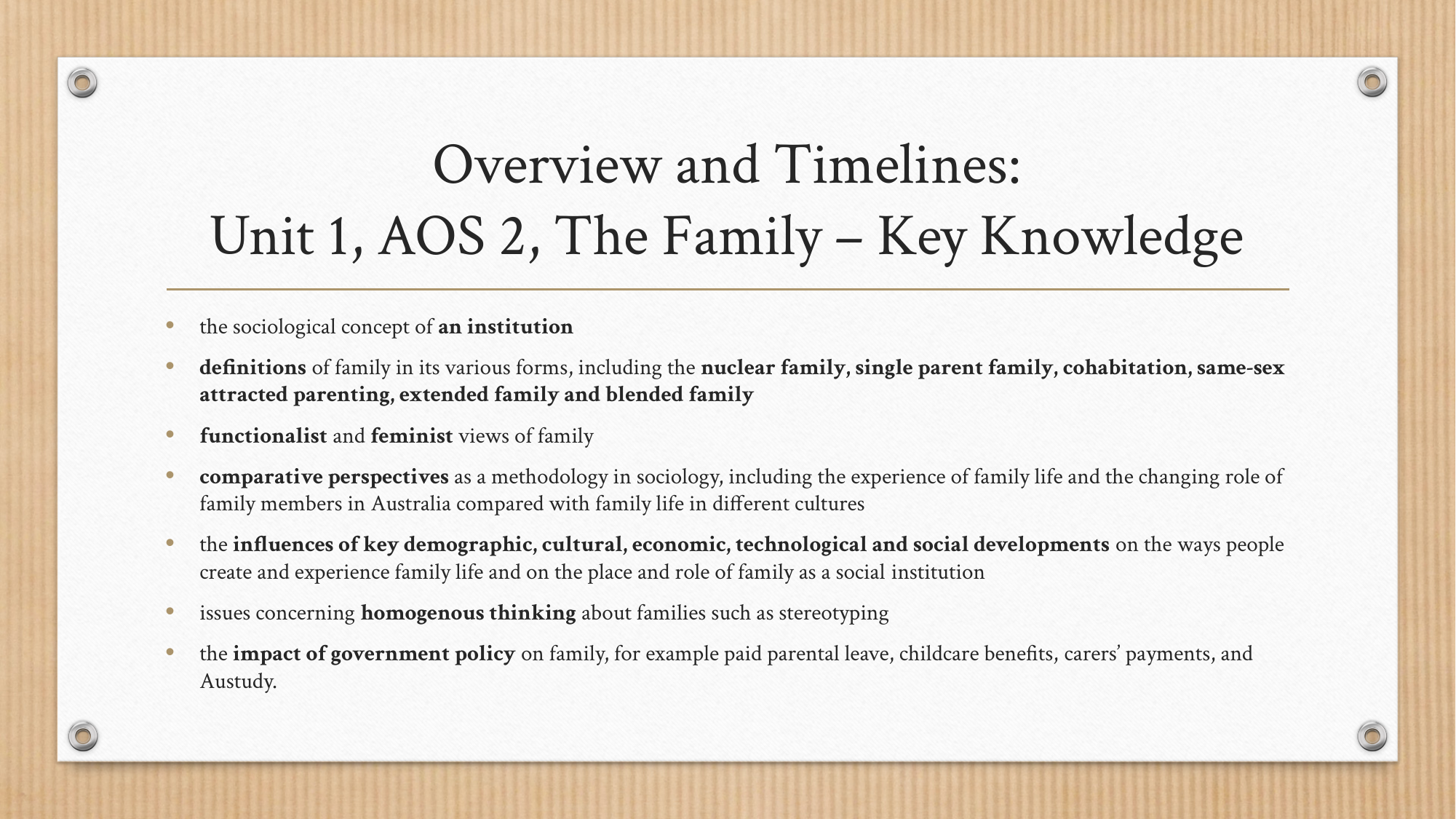

# Overview and Timelines: Unit 1, AOS 2, The Family – Key Knowledge
the sociological concept of an institution
definitions of family in its various forms, including the nuclear family, single parent family, cohabitation, same-sex attracted parenting, extended family and blended family
functionalist and feminist views of family
comparative perspectives as a methodology in sociology, including the experience of family life and the changing role of family members in Australia compared with family life in different cultures
the influences of key demographic, cultural, economic, technological and social developments on the ways people create and experience family life and on the place and role of family as a social institution
issues concerning homogenous thinking about families such as stereotyping
the impact of government policy on family, for example paid parental leave, childcare benefits, carers’ payments, and Austudy.